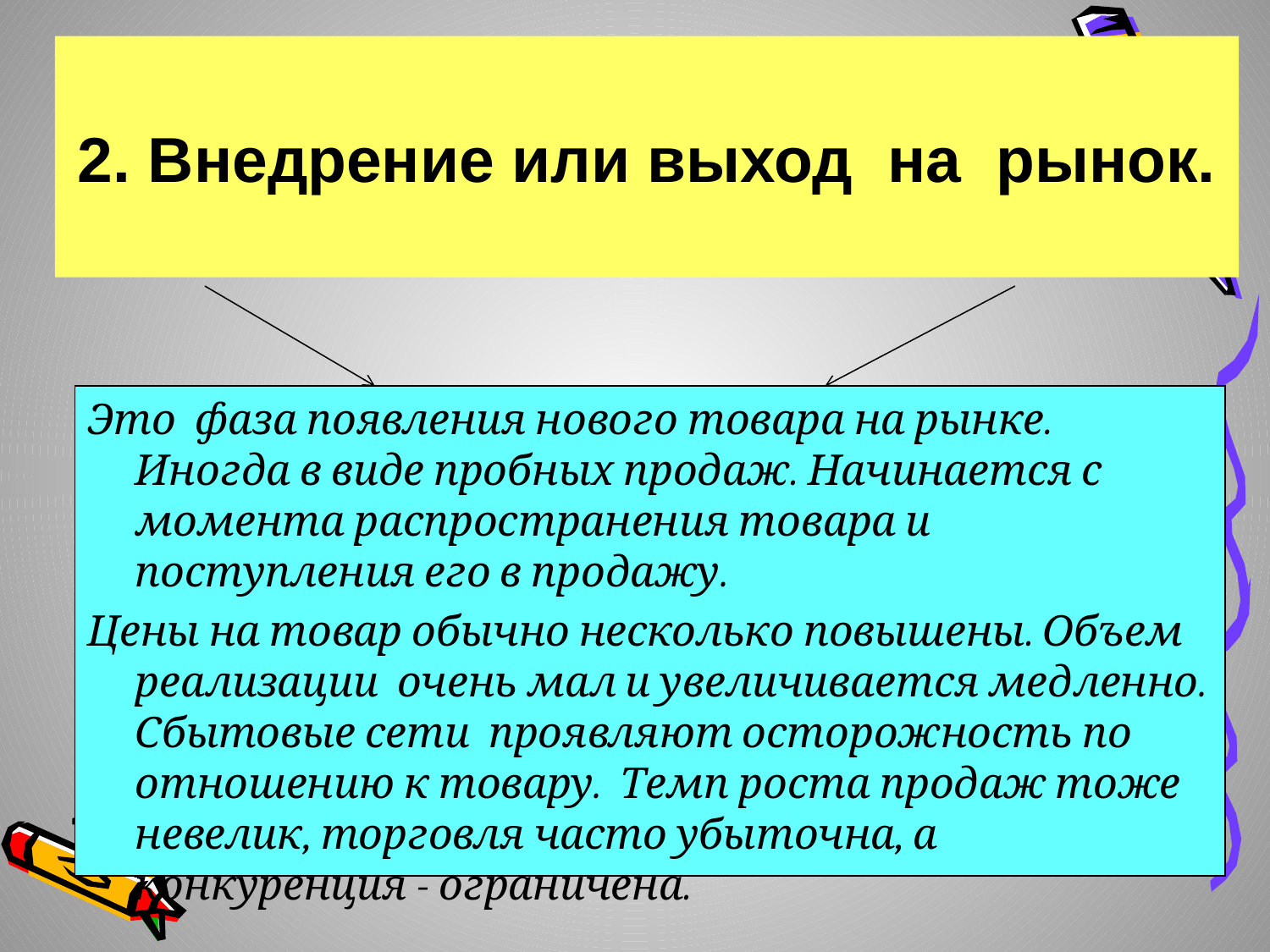

2. Внедрение или выход  на  рынок.

Это  фаза появления нового товара на рынке. Иногда в виде пробных продаж. Начинается с момента распространения товара и поступления его в продажу.
Цены на товар обычно несколько повышены. Объем реализации  очень мал и увеличивается медленно. Сбытовые сети  проявляют осторожность по отношению к товару.  Темп роста продаж тоже невелик, торговля часто убыточна, а конкуренция - ограничена.